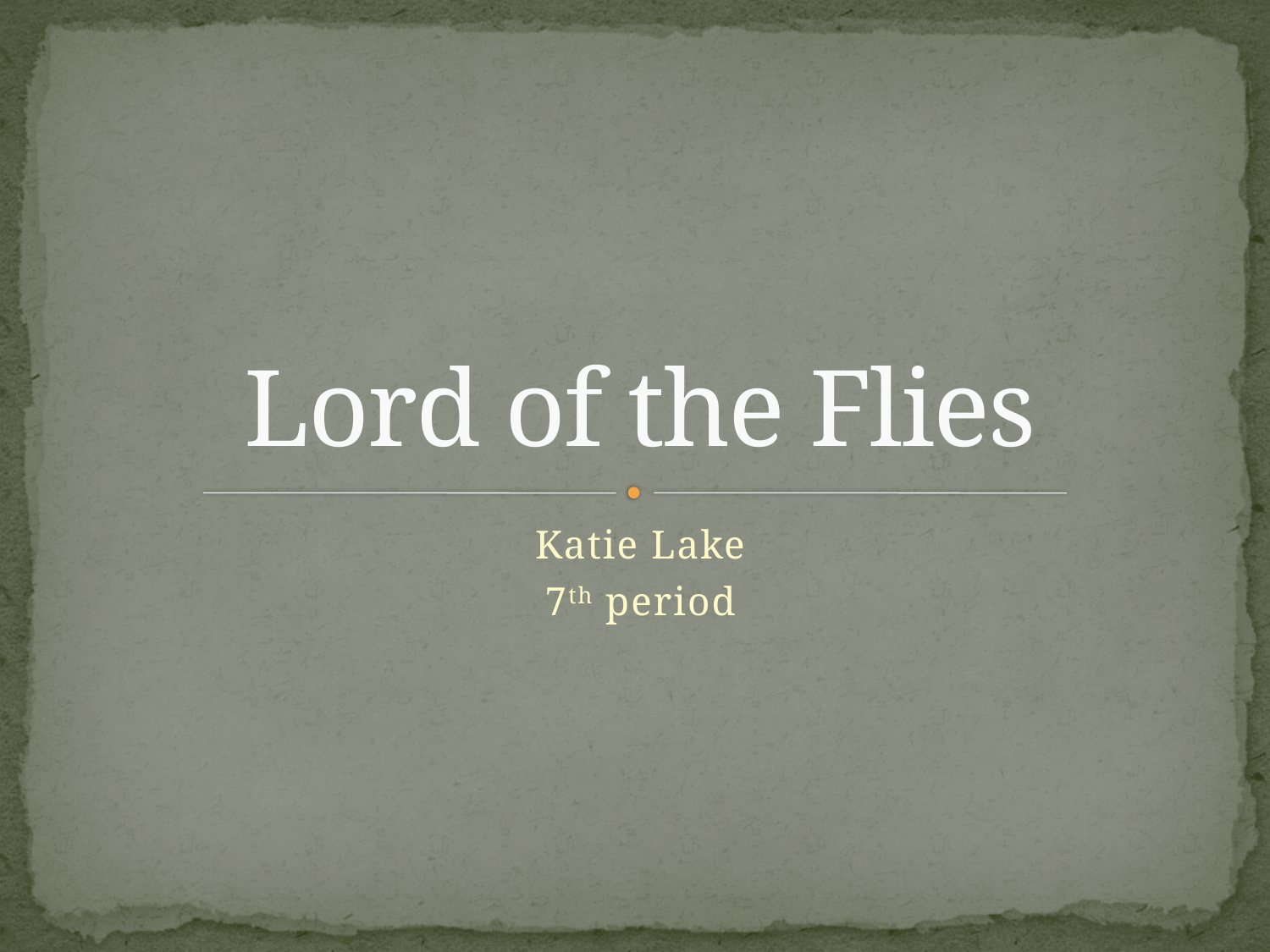

# Lord of the Flies
Katie Lake
7th period